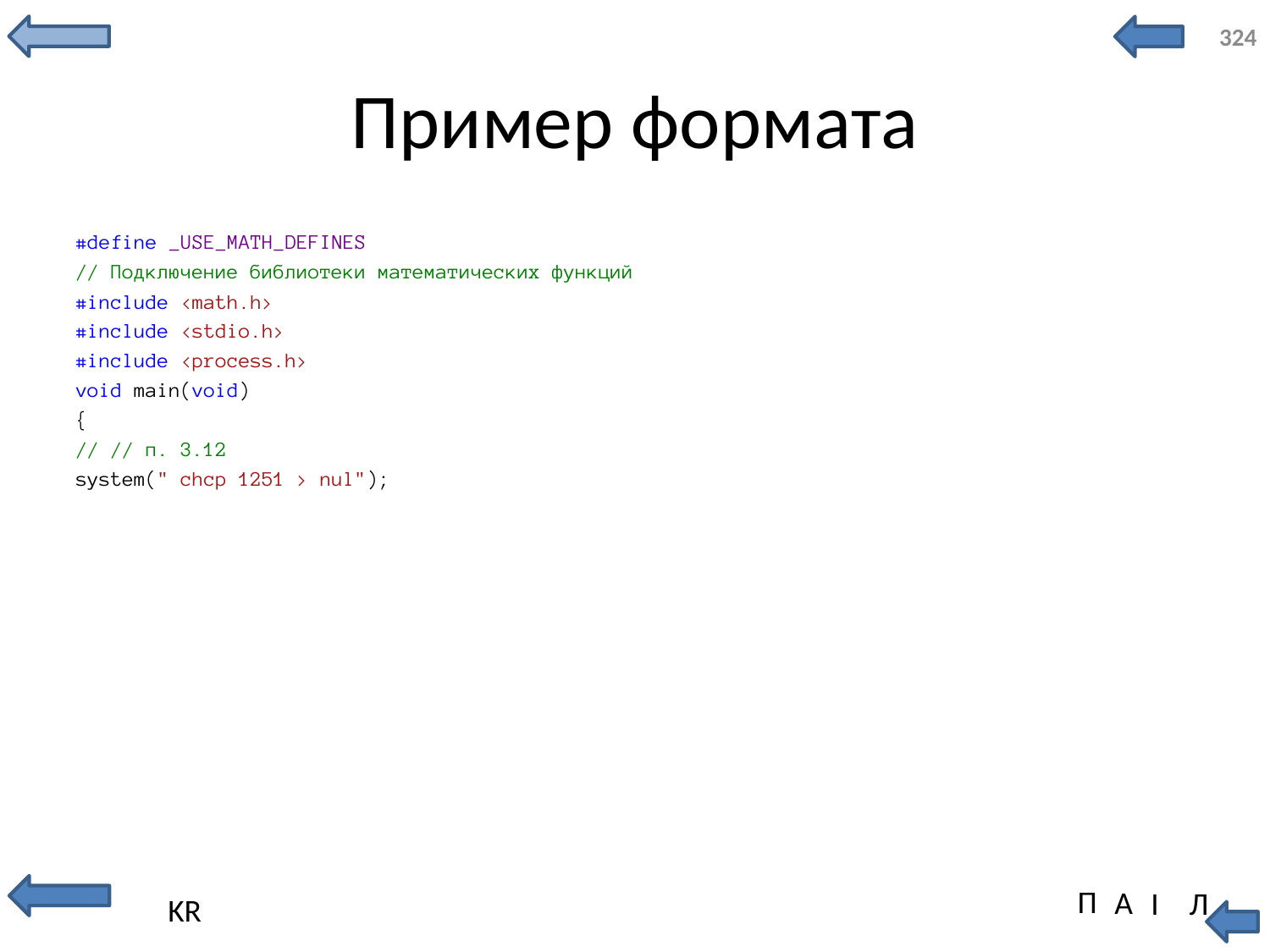

# Пример формата
#define _USE_MATH_DEFINES
// Подключение библиотеки математических функций
#include <math.h>
#include <stdio.h>
#include <process.h>
void main(void)
{
// // п. 3.12
system(" chcp 1251 > nul");